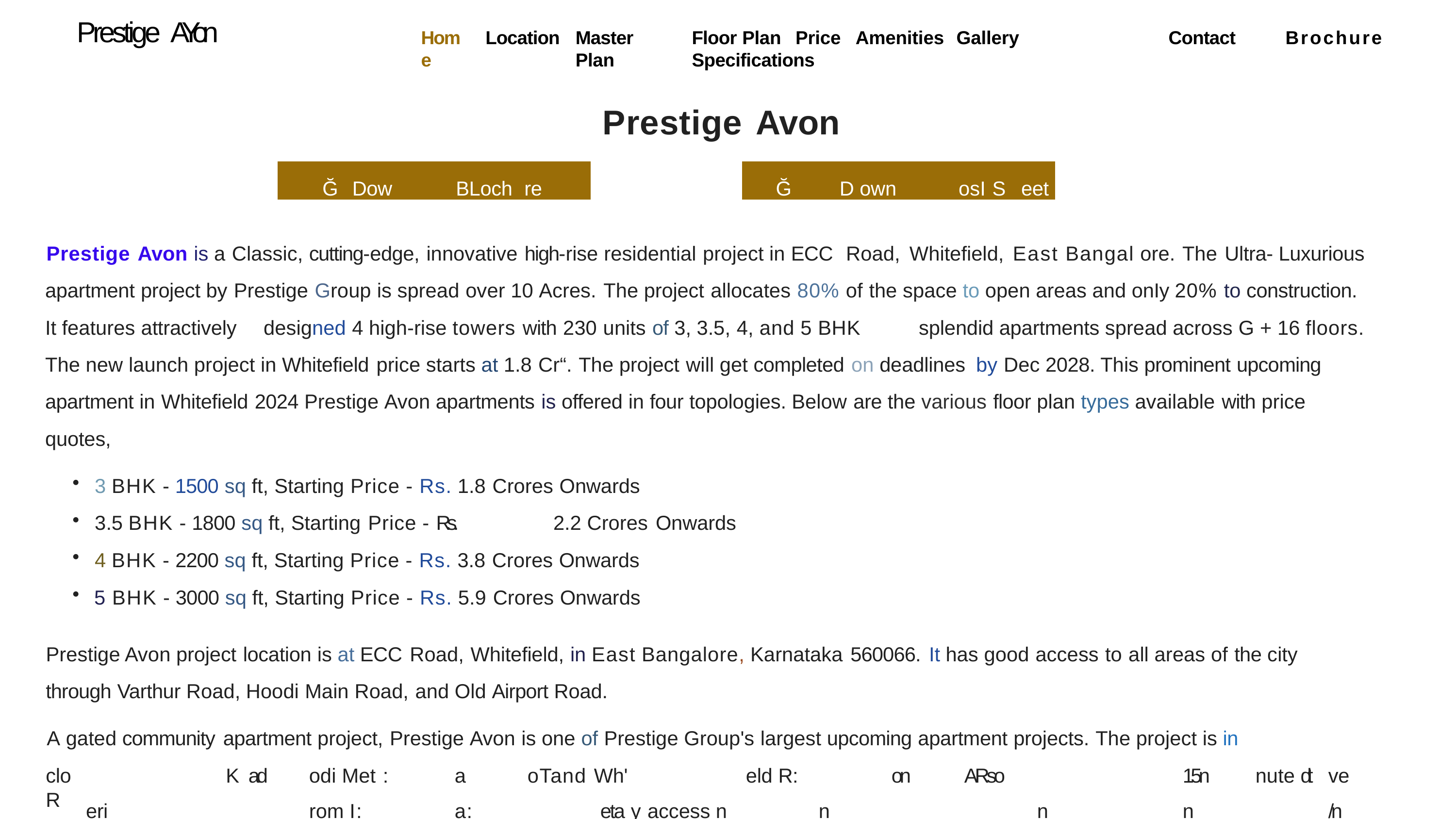

# Prestige AYon
Home
Location
Master Plan
Floor Plan	Price	Amenities	Gallery	Specifications
Contact
Brochure
Prestige Avon
Ğ	Dow	BLoch	re
Ğ	D own	osI S	eet
Prestige Avon is a Classic, cutting-edge, innovative high-rise residential project in ECC	Road, Whitefield, East Bangal ore. The Ultra- Luxurious apartment project by Prestige Group is spread over 10 Acres. The project allocates 80% of the space to open areas and onIy 20% to construction. It features attractively	designed 4 high-rise towers with 230 units of 3, 3.5, 4, and 5 BHK	splendid apartments spread across G + 16 floors. The new launch project in Whitefield price starts at 1.8 Cr“. The project will get completed on deadlines by Dec 2028. This prominent upcoming apartment in Whitefield 2024 Prestige Avon apartments is offered in four topologies. Below are the various floor plan types available with price quotes,
3 BHK - 1500 sq ft, Starting Price - Rs. 1.8 Crores Onwards
3.5 BHK - 1800 sq ft, Starting Price - Rs.	2.2 Crores Onwards
4 BHK - 2200 sq ft, Starting Price - Rs. 3.8 Crores Onwards
5 BHK - 3000 sq ft, Starting Price - Rs. 5.9 Crores Onwards
Prestige Avon project location is at ECC	Road, Whitefield, in East Bangalore, Karnataka 560066. It has good access to all areas of the city through Varthur Road, Hoodi Main Road, and Old Airport Road.
A gated community apartment project, Prestige Avon is one of Prestige Group's largest upcoming apartment projects. The project is in
K ad	odi Met :	a	oTand Wh'		eld R:		on	ARso			15n	nute dt	ve	rom I:		a:		eta y access n		n			n		n		/n	n	Shri					itL		drh * n
clo	R
eri